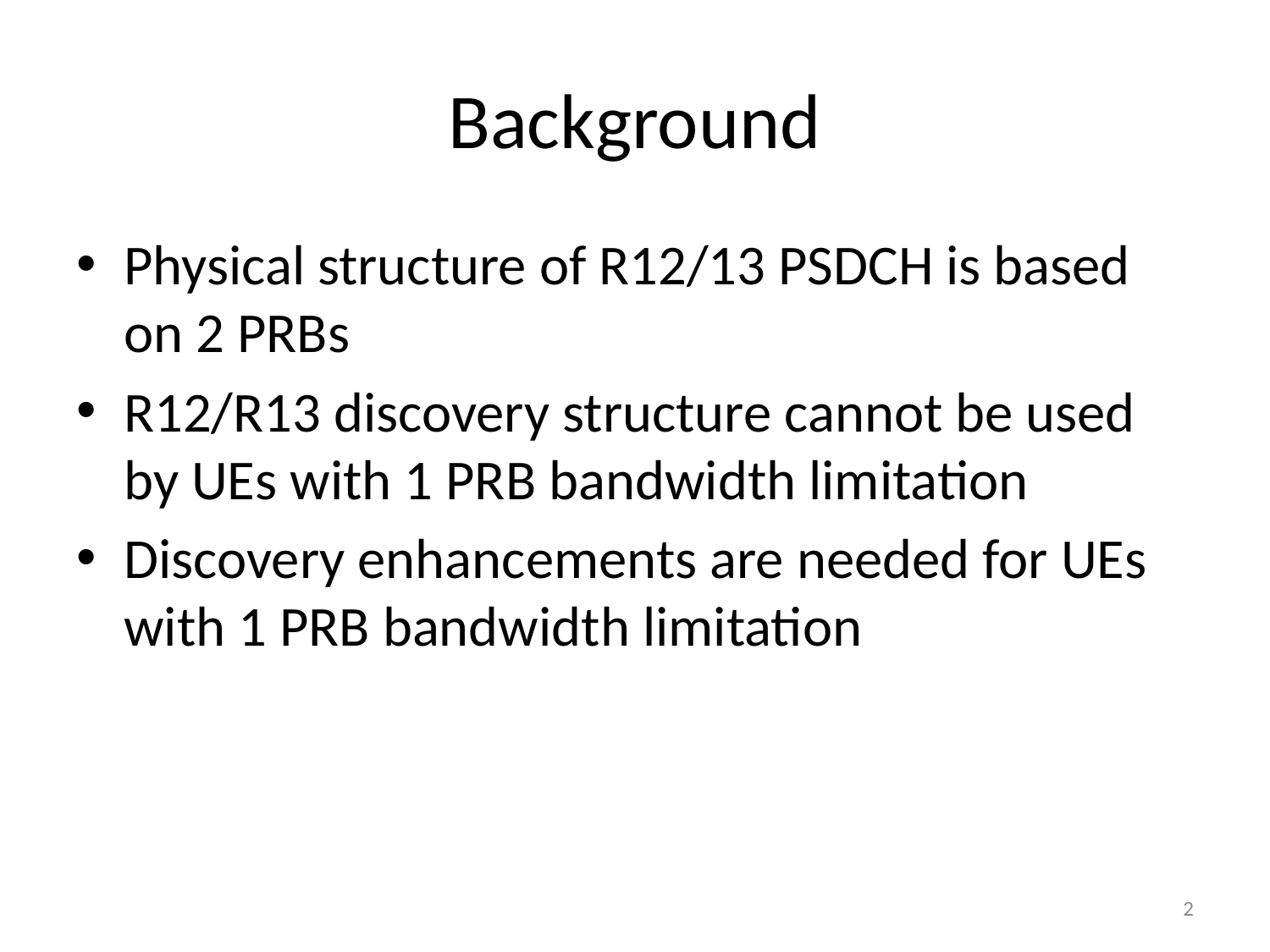

# Background
Physical structure of R12/13 PSDCH is based on 2 PRBs
R12/R13 discovery structure cannot be used by UEs with 1 PRB bandwidth limitation
Discovery enhancements are needed for UEs with 1 PRB bandwidth limitation
2